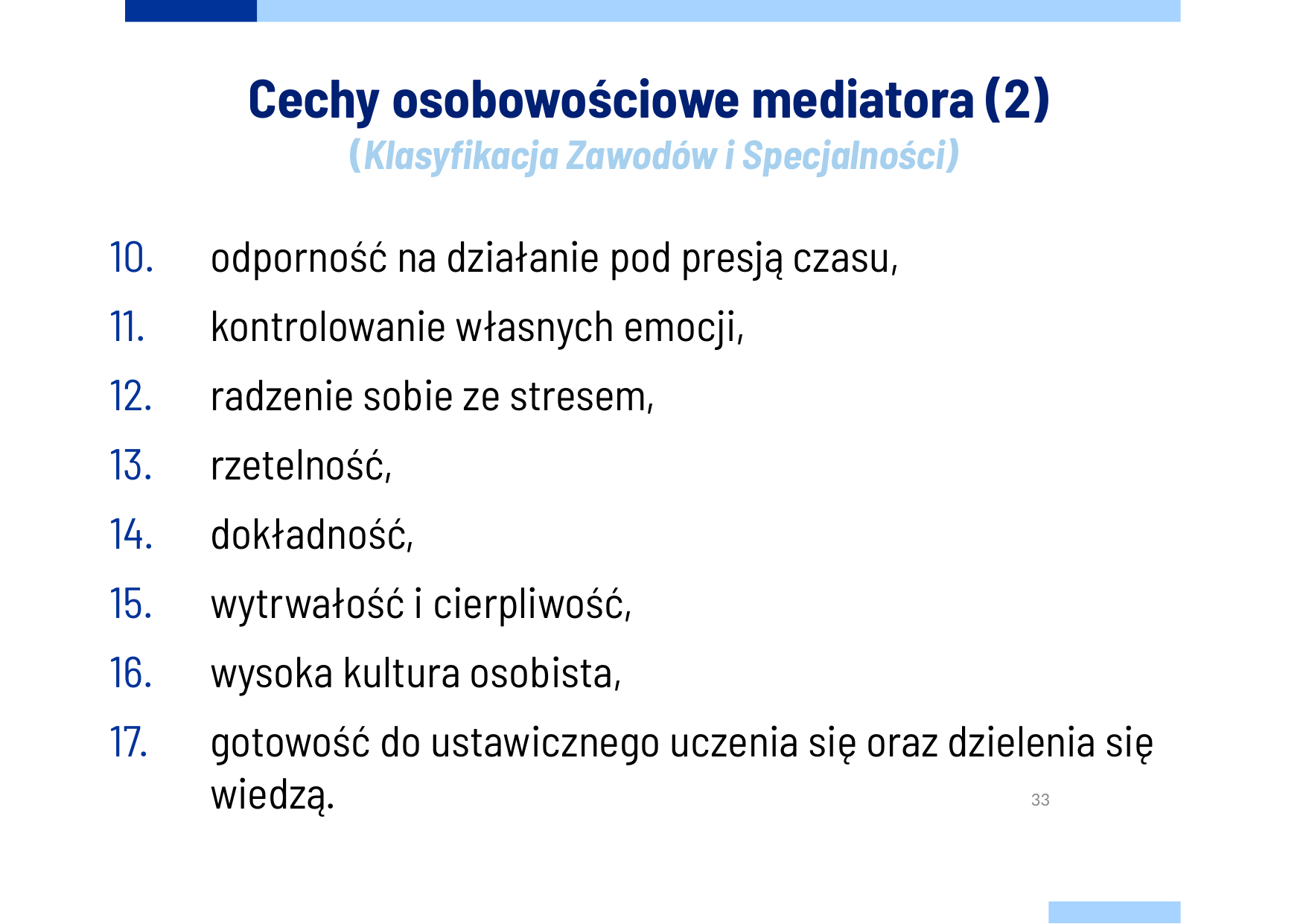

# Cechy osobowościowe mediatora (2) (Klasyfikacja Zawodów i Specjalności)
odporność na działanie pod presją czasu,
kontrolowanie własnych emocji,
radzenie sobie ze stresem,
rzetelność,
dokładność,
wytrwałość i cierpliwość,
wysoka kultura osobista,
gotowość do ustawicznego uczenia się oraz dzielenia się wiedzą.
33